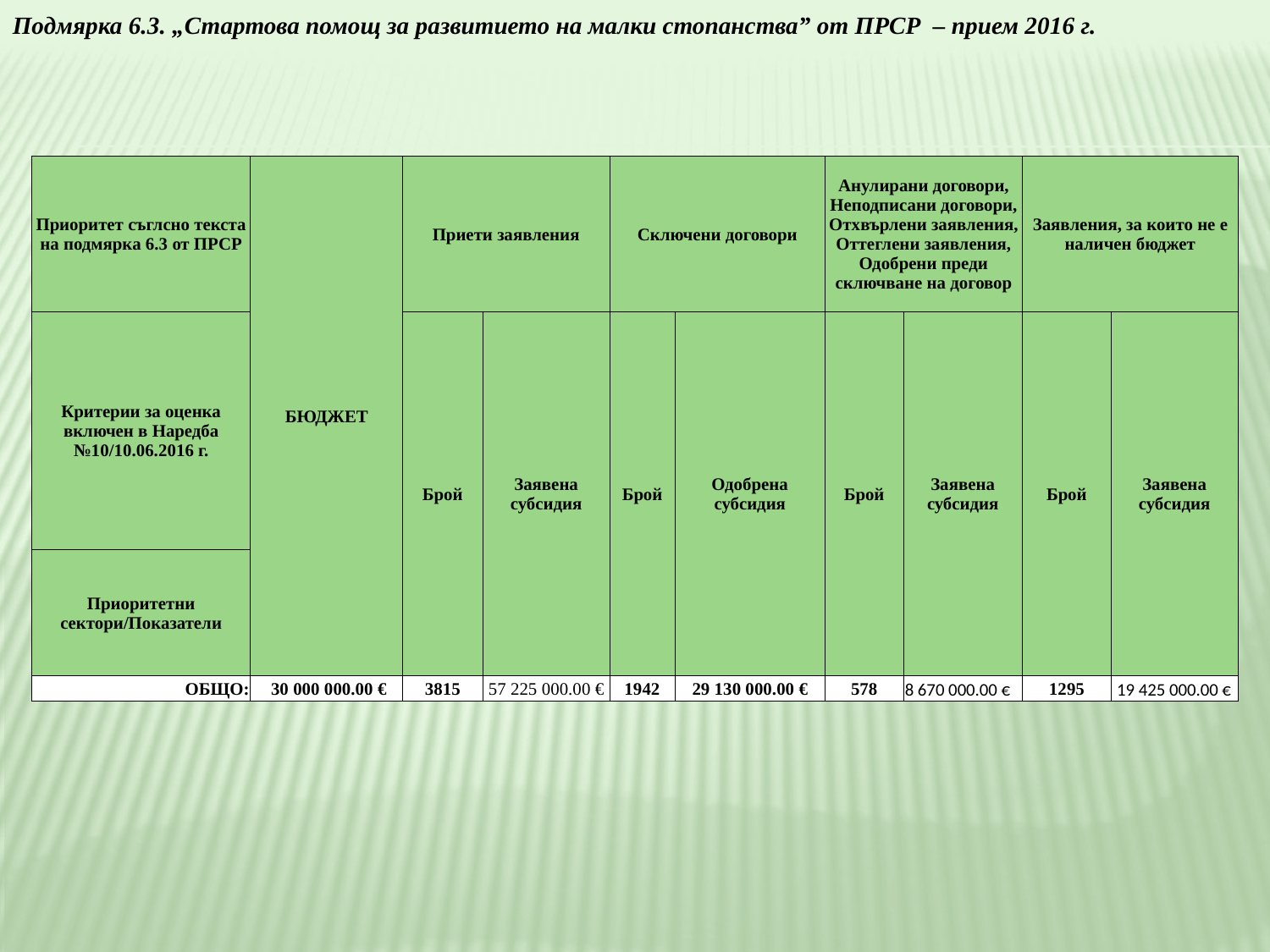

Подмярка 6.3. „Стартова помощ за развитието на малки стопанства” от ПРСР  – прием 2016 г.

| Приоритет съглсно текста на подмярка 6.3 от ПРСР | БЮДЖЕТ | Приети заявления |  | Сключени договори |  | Анулирани договори, Неподписани договори, Отхвърлени заявления, Оттеглени заявления, Одобрени преди сключване на договор |  | Заявления, за които не е наличен бюджет |  |
| --- | --- | --- | --- | --- | --- | --- | --- | --- | --- |
| Критерии за оценка включен в Наредба №10/10.06.2016 г. |  | Брой | Заявена субсидия | Брой | Одобрена субсидия | Брой | Заявена субсидия | Брой | Заявена субсидия |
| Приоритетни сектори/Показатели |  |  |  |  |  |  |  |  |  |
| ОБЩО: | 30 000 000.00 € | 3815 | 57 225 000.00 € | 1942 | 29 130 000.00 € | 578 | 8 670 000.00 € | 1295 | 19 425 000.00 € |